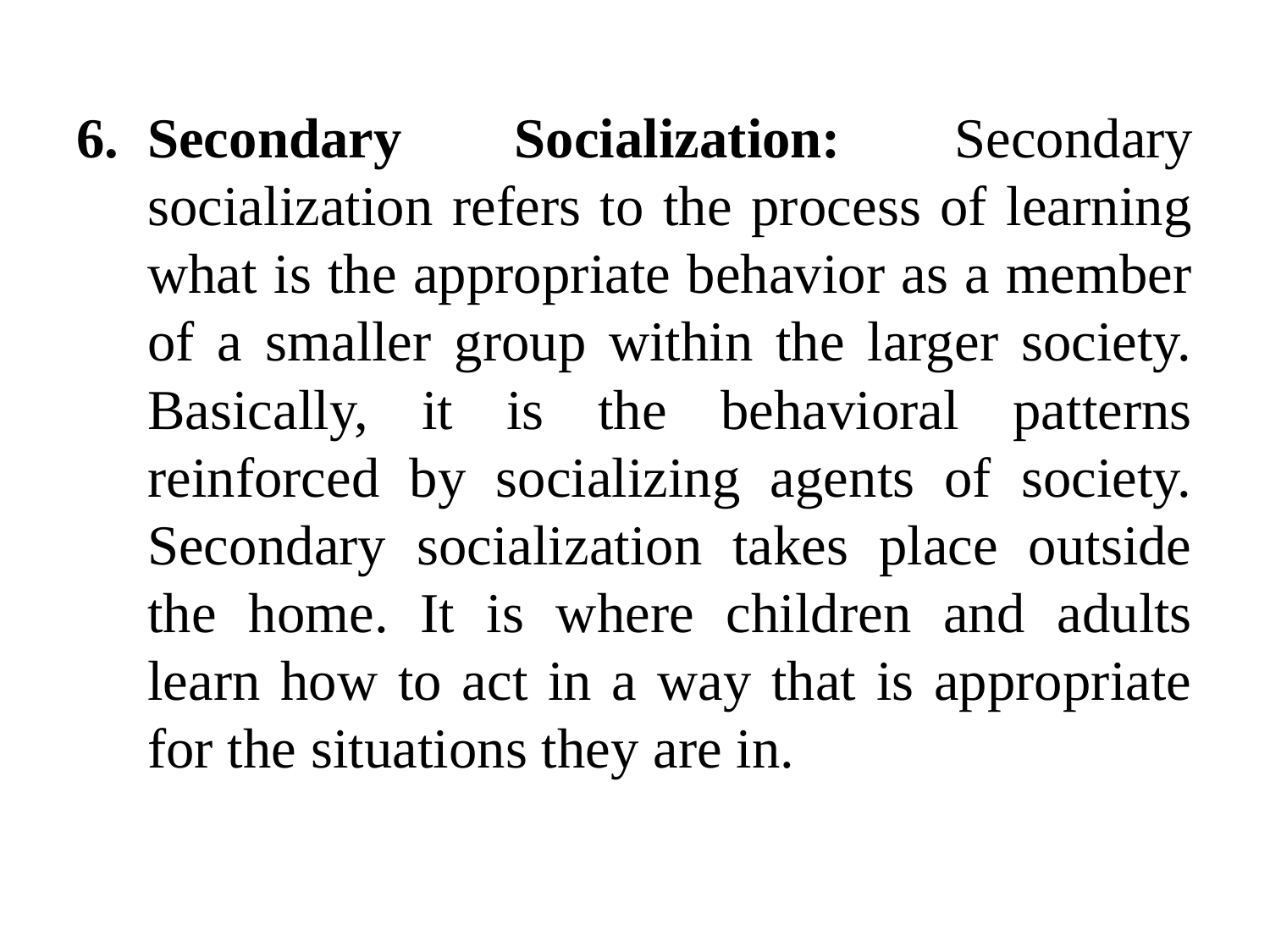

Secondary Socialization: Secondary socialization refers to the process of learning what is the appropriate behavior as a member of a smaller group within the larger society. Basically, it is the behavioral patterns reinforced by socializing agents of society. Secondary socialization takes place outside the home. It is where children and adults learn how to act in a way that is appropriate for the situations they are in.